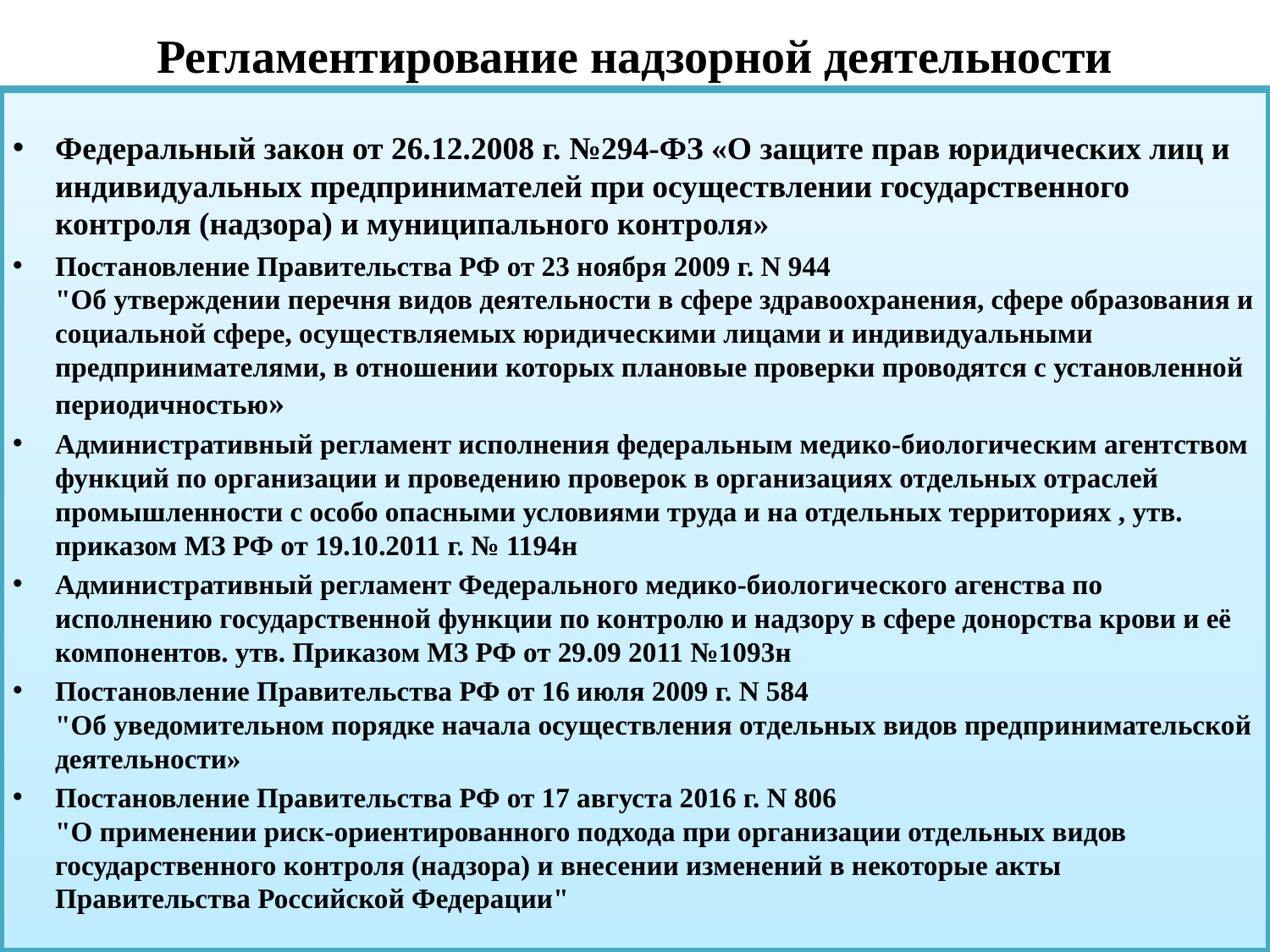

# Регламентирование надзорной деятельности

Федеральный закон от 26.12.2008 г. №294-ФЗ «О защите прав юридических лиц и индивидуальных предпринимателей при осуществлении государственного контроля (надзора) и муниципального контроля»
Постановление Правительства РФ от 23 ноября 2009 г. N 944
"Об утверждении перечня видов деятельности в сфере здравоохранения, сфере образования и социальной сфере, осуществляемых юридическими лицами и индивидуальными предпринимателями, в отношении которых плановые проверки проводятся с установленной периодичностью»
Административный регламент исполнения федеральным медико-биологическим агентством функций по организации и проведению проверок в организациях отдельных отраслей промышленности с особо опасными условиями труда и на отдельных территориях , утв. приказом МЗ РФ от 19.10.2011 г. № 1194н
Административный регламент Федерального медико-биологического агенства по исполнению государственной функции по контролю и надзору в сфере донорства крови и её компонентов. утв. Приказом МЗ РФ от 29.09 2011 №1093н
Постановление Правительства РФ от 16 июля 2009 г. N 584
"Об уведомительном порядке начала осуществления отдельных видов предпринимательской деятельности»
Постановление Правительства РФ от 17 августа 2016 г. N 806
"О применении риск-ориентированного подхода при организации отдельных видов государственного контроля (надзора) и внесении изменений в некоторые акты Правительства Российской Федерации"

6